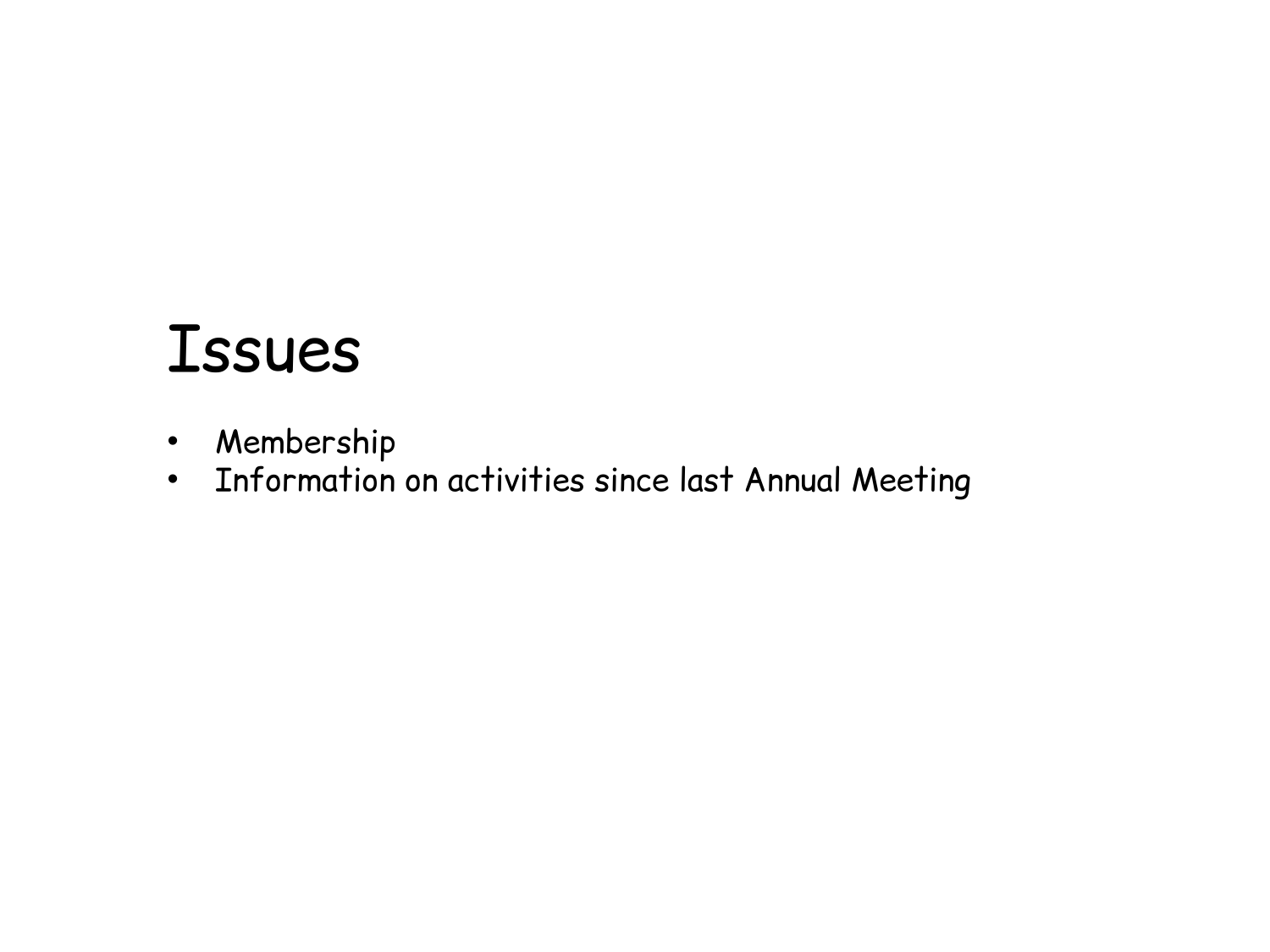

Issues

Membership
Information on activities since last Annual Meeting